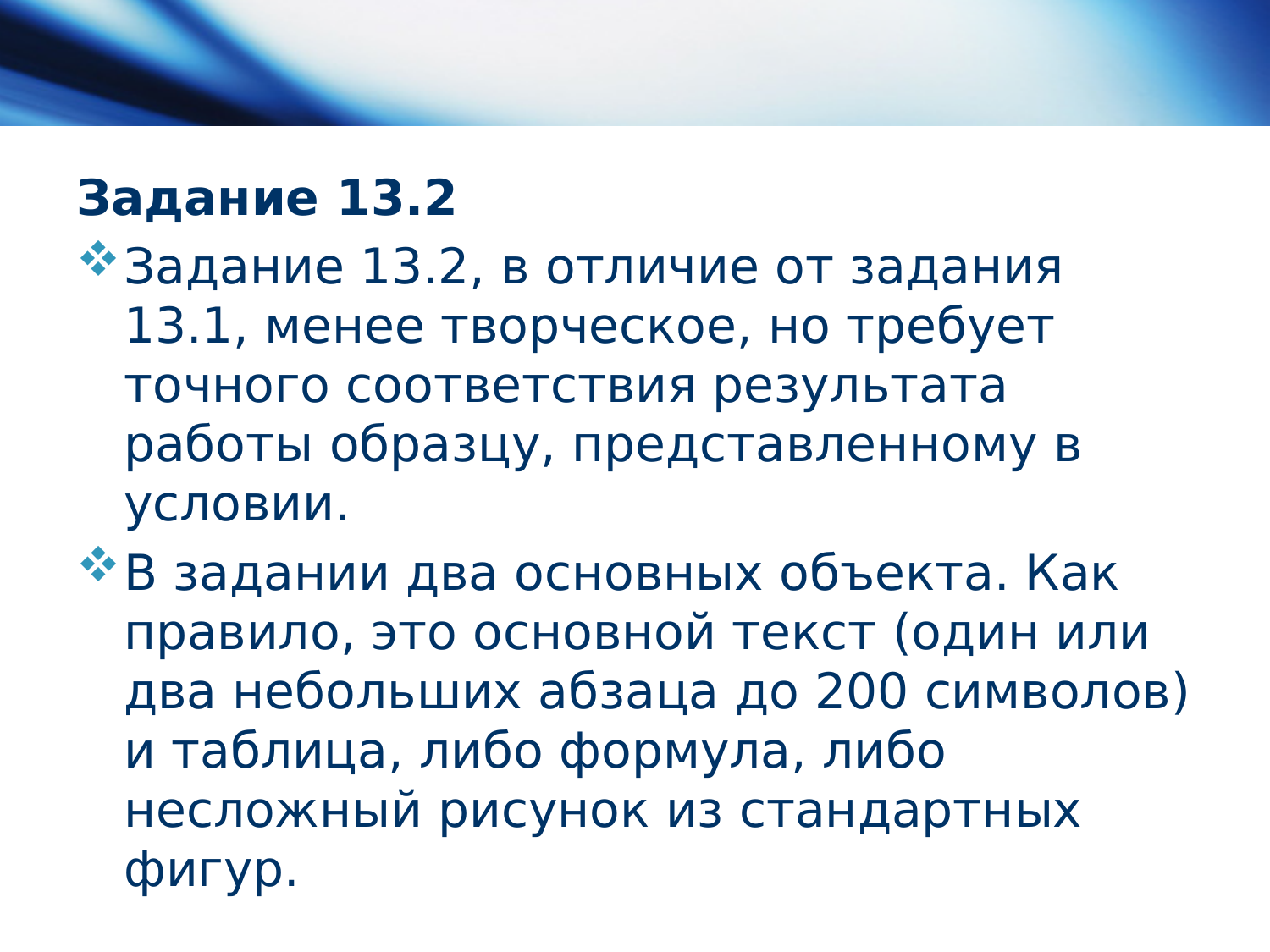

# Задание 13.2
Задание 13.2, в отличие от задания 13.1, менее творческое, но требует точного соответствия результата работы образцу, представленному в условии.
В задании два основных объекта. Как правило, это основной текст (один или два небольших абзаца до 200 символов) и таблица, либо формула, либо несложный рисунок из стандартных фигур.